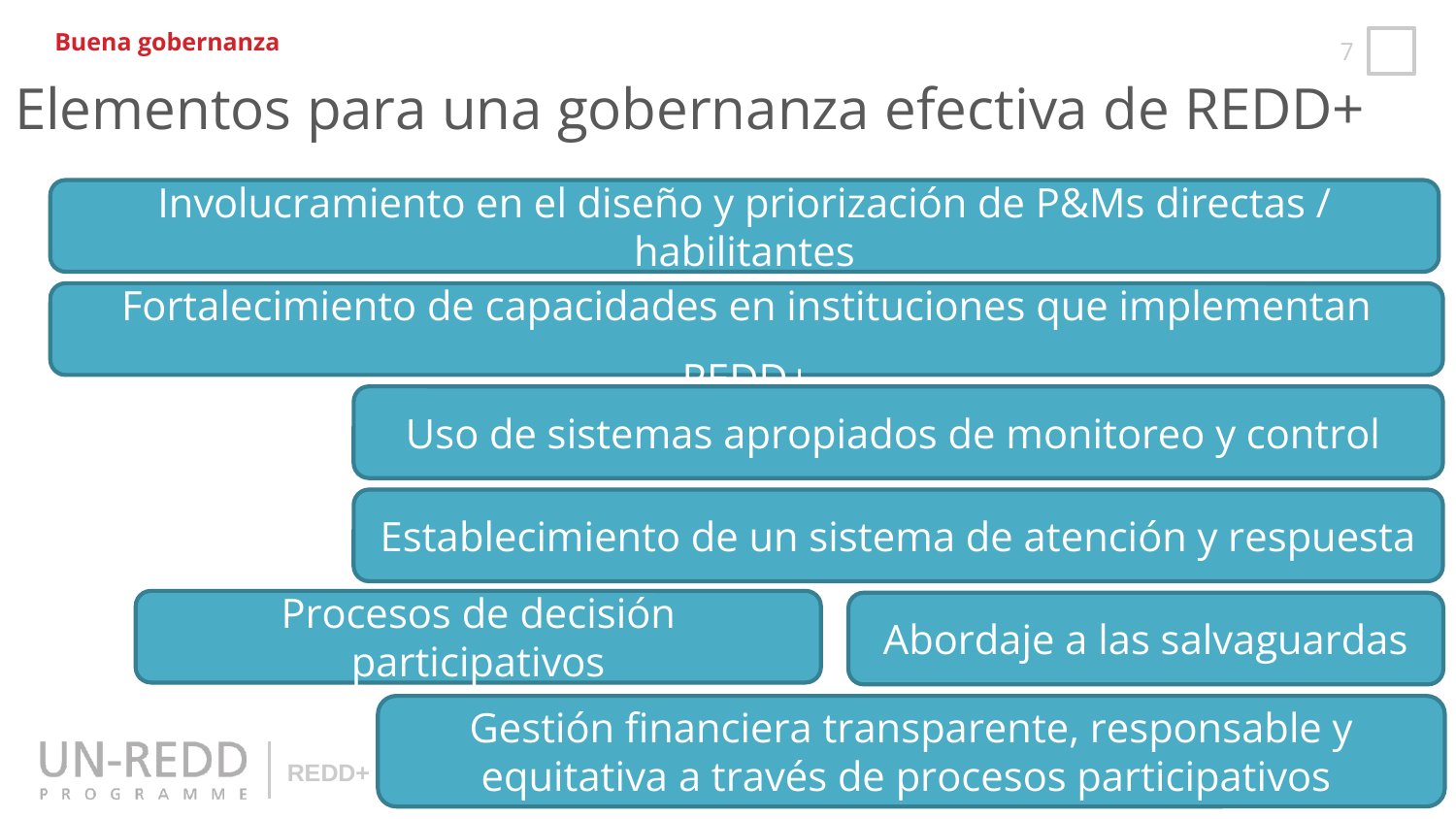

Buena gobernanza
Elementos para una gobernanza efectiva de REDD+
Involucramiento en el diseño y priorización de P&Ms directas / habilitantes
Fortalecimiento de capacidades en instituciones que implementan REDD+
Uso de sistemas apropiados de monitoreo y control
Establecimiento de un sistema de atención y respuesta
Procesos de decisión participativos
Abordaje a las salvaguardas
Gestión financiera transparente, responsable y equitativa a través de procesos participativos